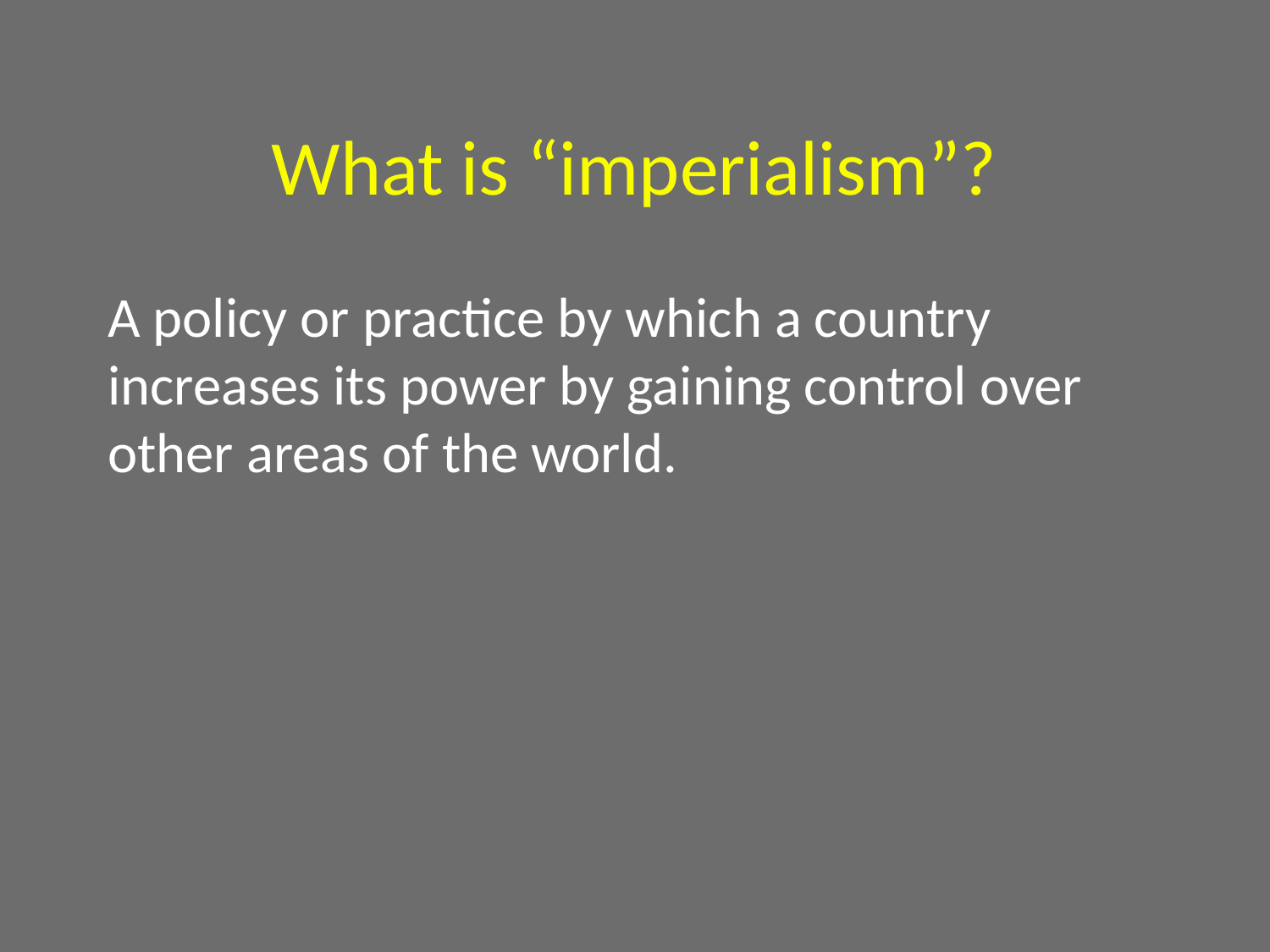

# What is “imperialism”?
A policy or practice by which a country increases its power by gaining control over other areas of the world.